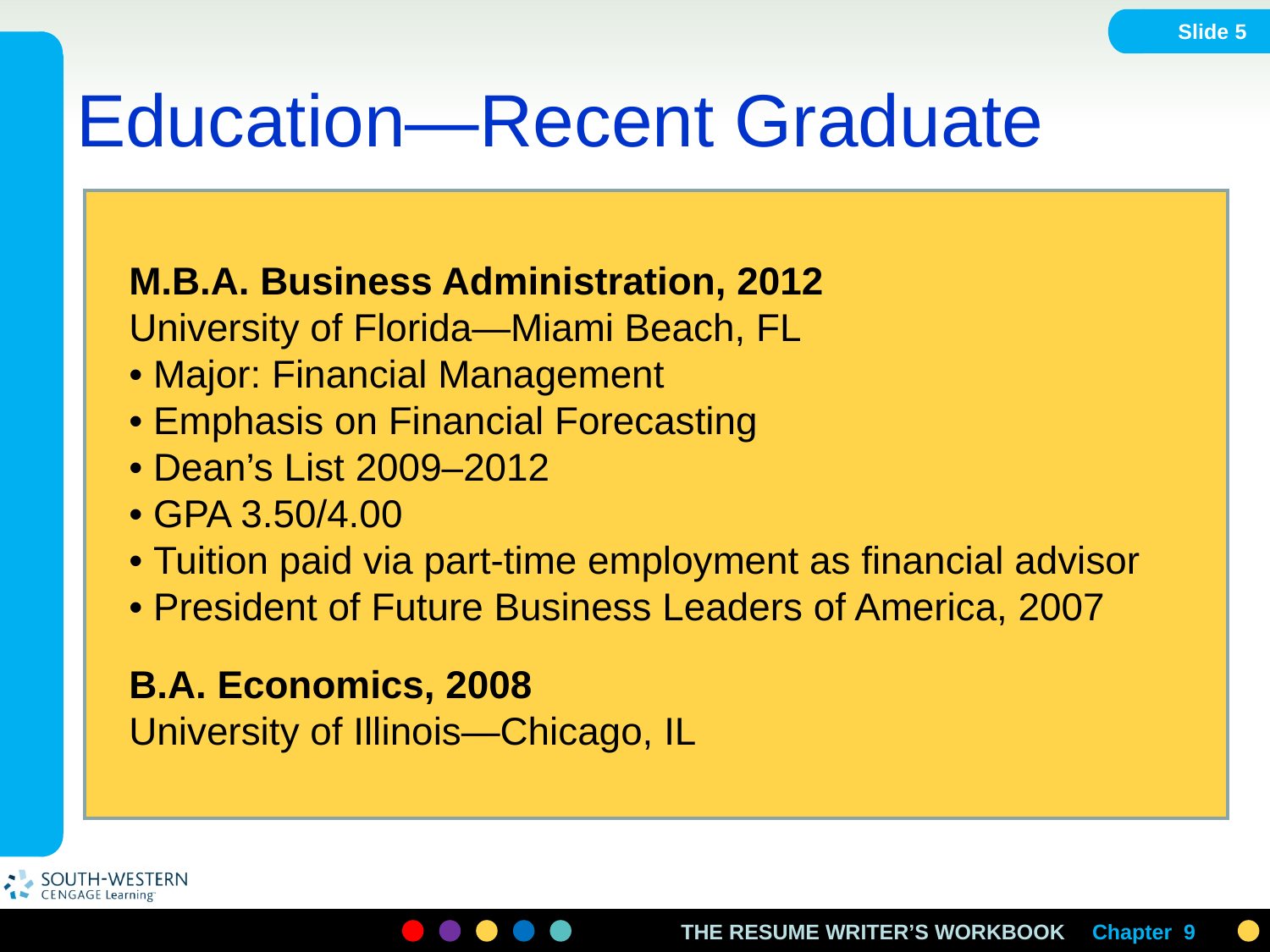

Slide 5
# Education—Recent Graduate
M.B.A. Business Administration, 2012
University of Florida—Miami Beach, FL
• Major: Financial Management
• Emphasis on Financial Forecasting
• Dean’s List 2009–2012
• GPA 3.50/4.00
• Tuition paid via part-time employment as financial advisor
• President of Future Business Leaders of America, 2007
B.A. Economics, 2008
University of Illinois—Chicago, IL
Chapter  9